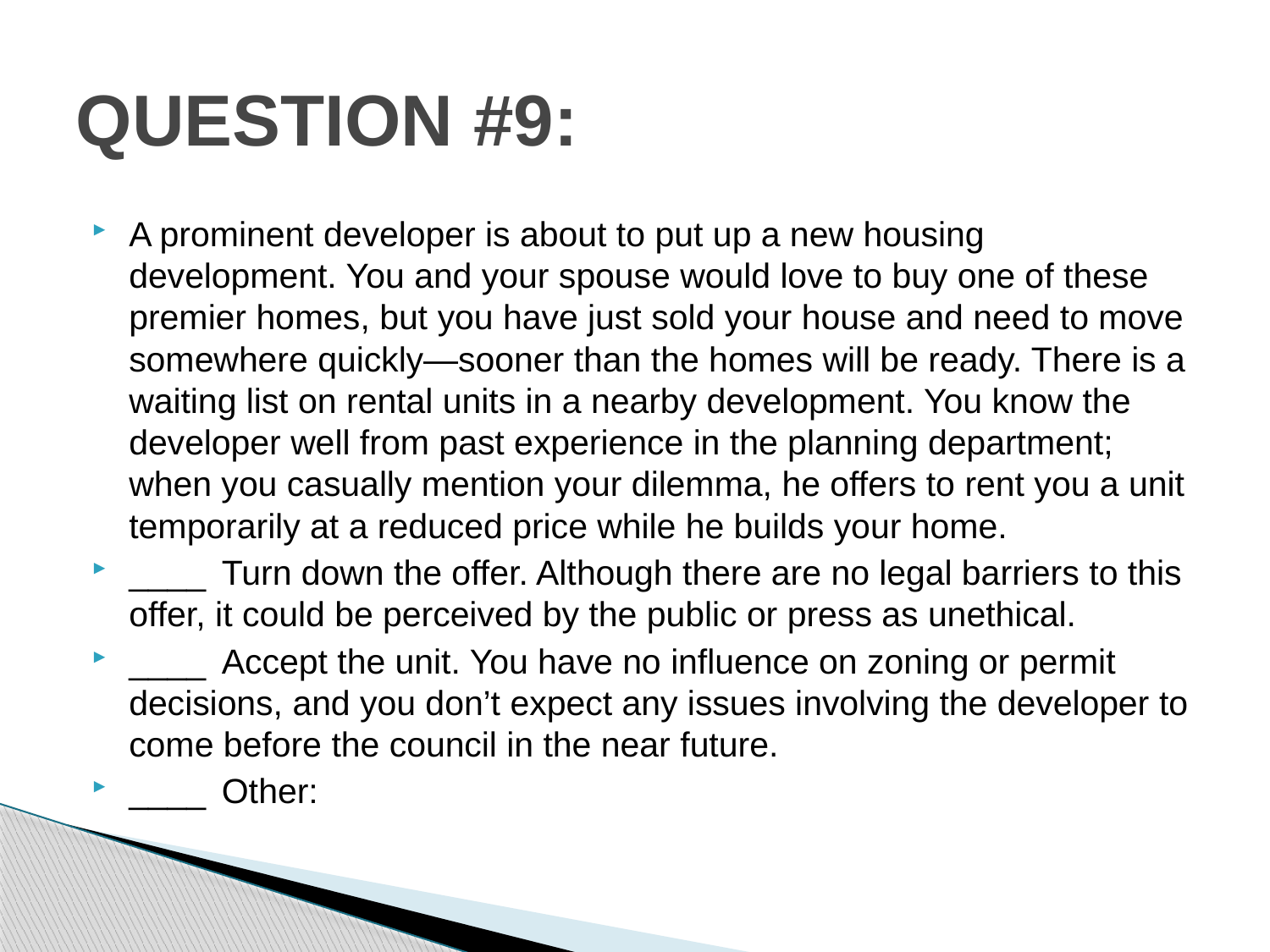

# QUESTION #9:
A prominent developer is about to put up a new housing development. You and your spouse would love to buy one of these premier homes, but you have just sold your house and need to move somewhere quickly—sooner than the homes will be ready. There is a waiting list on rental units in a nearby development. You know the developer well from past experience in the planning department; when you casually mention your dilemma, he offers to rent you a unit temporarily at a reduced price while he builds your home.
____	Turn down the offer. Although there are no legal barriers to this offer, it could be perceived by the public or press as unethical.
____	Accept the unit. You have no influence on zoning or permit decisions, and you don’t expect any issues involving the developer to come before the council in the near future.
____	Other: